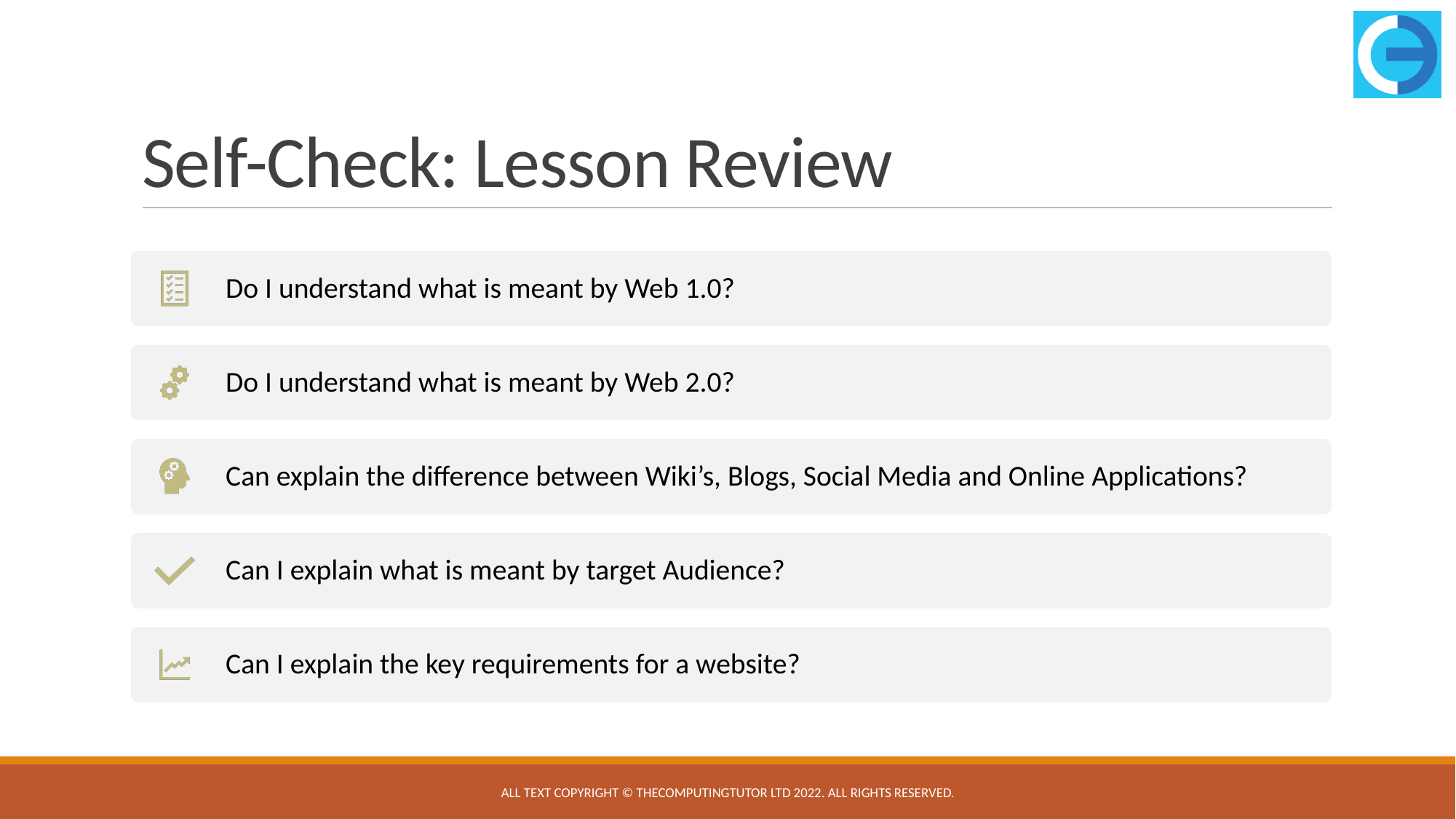

# Self-Check: Lesson Review
Do I understand what is meant by Web 1.0?
Do I understand what is meant by Web 2.0?
Can explain the difference between Wiki’s, Blogs, Social Media and Online Applications?
Can I explain what is meant by target Audience?
Can I explain the key requirements for a website?
All text copyright © TheComputingTutor Ltd 2022. All rights Reserved.